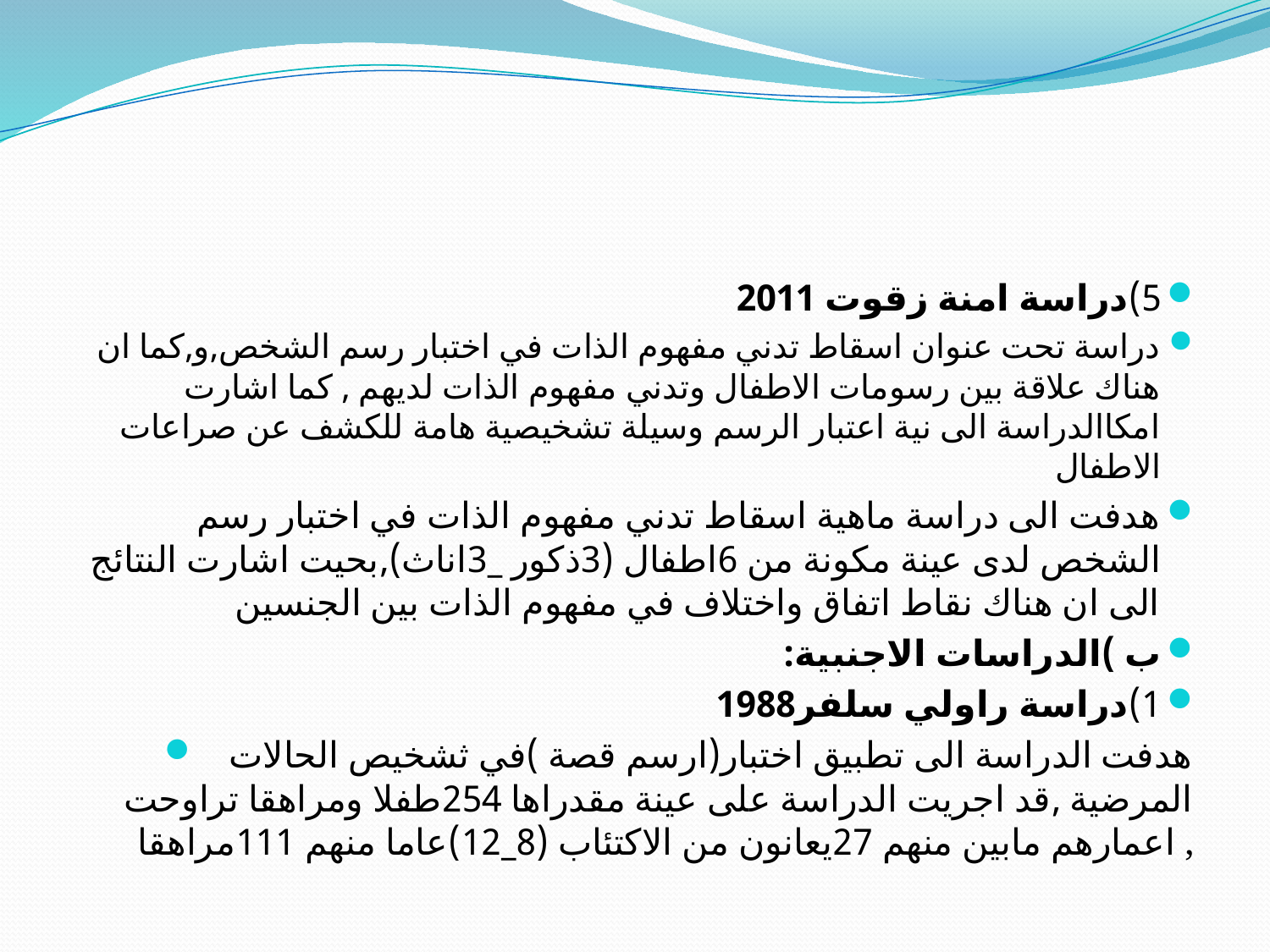

#
5)دراسة امنة زقوت 2011
دراسة تحت عنوان اسقاط تدني مفهوم الذات في اختبار رسم الشخص,و,كما ان هناك علاقة بين رسومات الاطفال وتدني مفهوم الذات لديهم , كما اشارت امكاالدراسة الى نية اعتبار الرسم وسيلة تشخيصية هامة للكشف عن صراعات الاطفال
هدفت الى دراسة ماهية اسقاط تدني مفهوم الذات في اختبار رسم الشخص لدى عينة مكونة من 6اطفال (3ذكور _3اناث),بحيت اشارت النتائج الى ان هناك نقاط اتفاق واختلاف في مفهوم الذات بين الجنسين
ب )الدراسات الاجنبية:
1)دراسة راولي سلفر1988
هدفت الدراسة الى تطبيق اختبار(ارسم قصة )في ثشخيص الحالات المرضية ,قد اجريت الدراسة على عينة مقدراها 254طفلا ومراهقا تراوحت اعمارهم مابين منهم 27يعانون من الاكتئاب (8_12)عاما منهم 111مراهقا ,